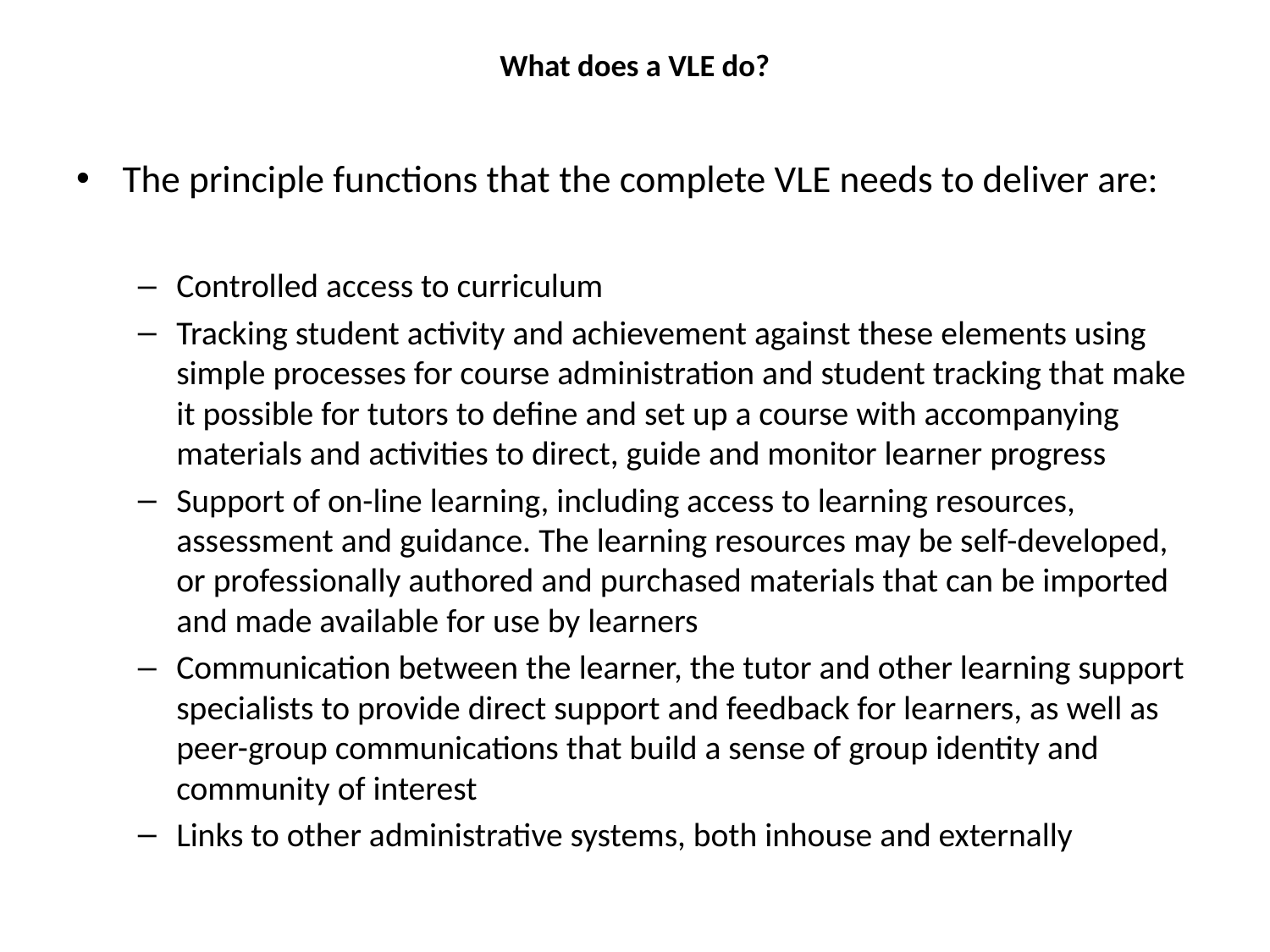

# What does a VLE do?
The principle functions that the complete VLE needs to deliver are:

Controlled access to curriculum
Tracking student activity and achievement against these elements using simple processes for course administration and student tracking that make it possible for tutors to define and set up a course with accompanying materials and activities to direct, guide and monitor learner progress
Support of on-line learning, including access to learning resources, assessment and guidance. The learning resources may be self-developed, or professionally authored and purchased materials that can be imported and made available for use by learners
Communication between the learner, the tutor and other learning support specialists to provide direct support and feedback for learners, as well as peer-group communications that build a sense of group identity and community of interest
Links to other administrative systems, both inhouse and externally